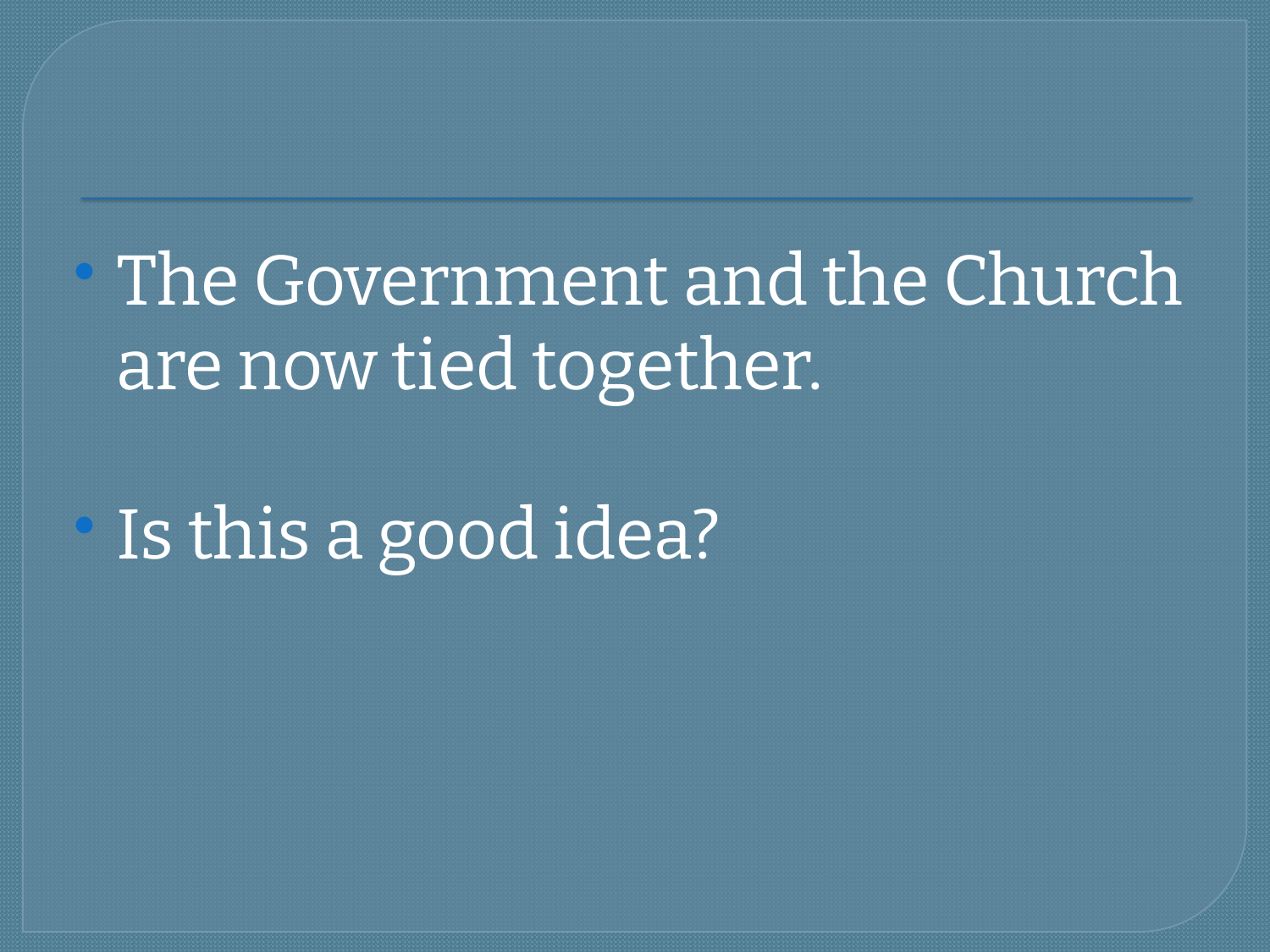

#
The Government and the Church are now tied together.

Is this a good idea?